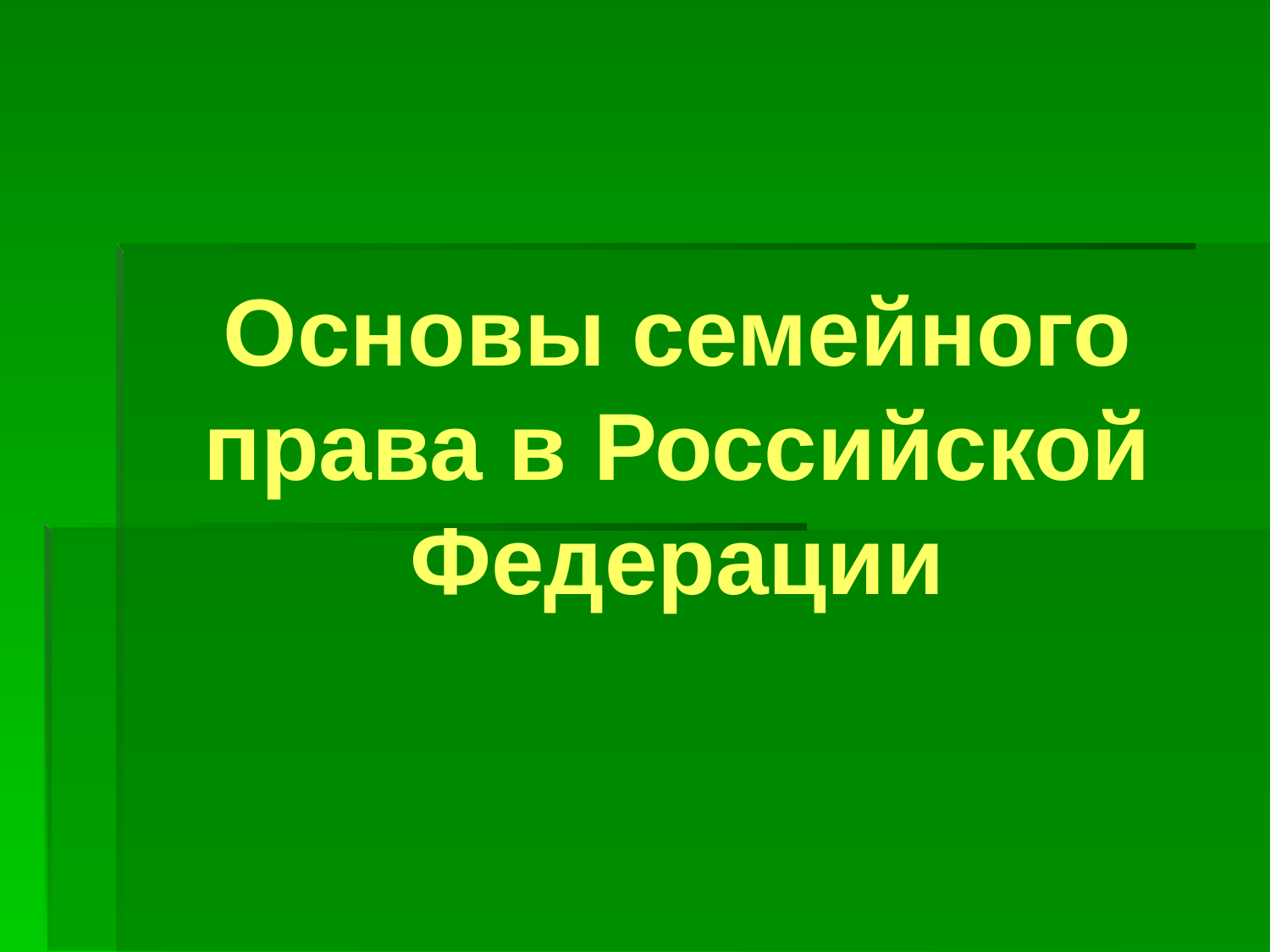

# Основы семейного права в Российской Федерации